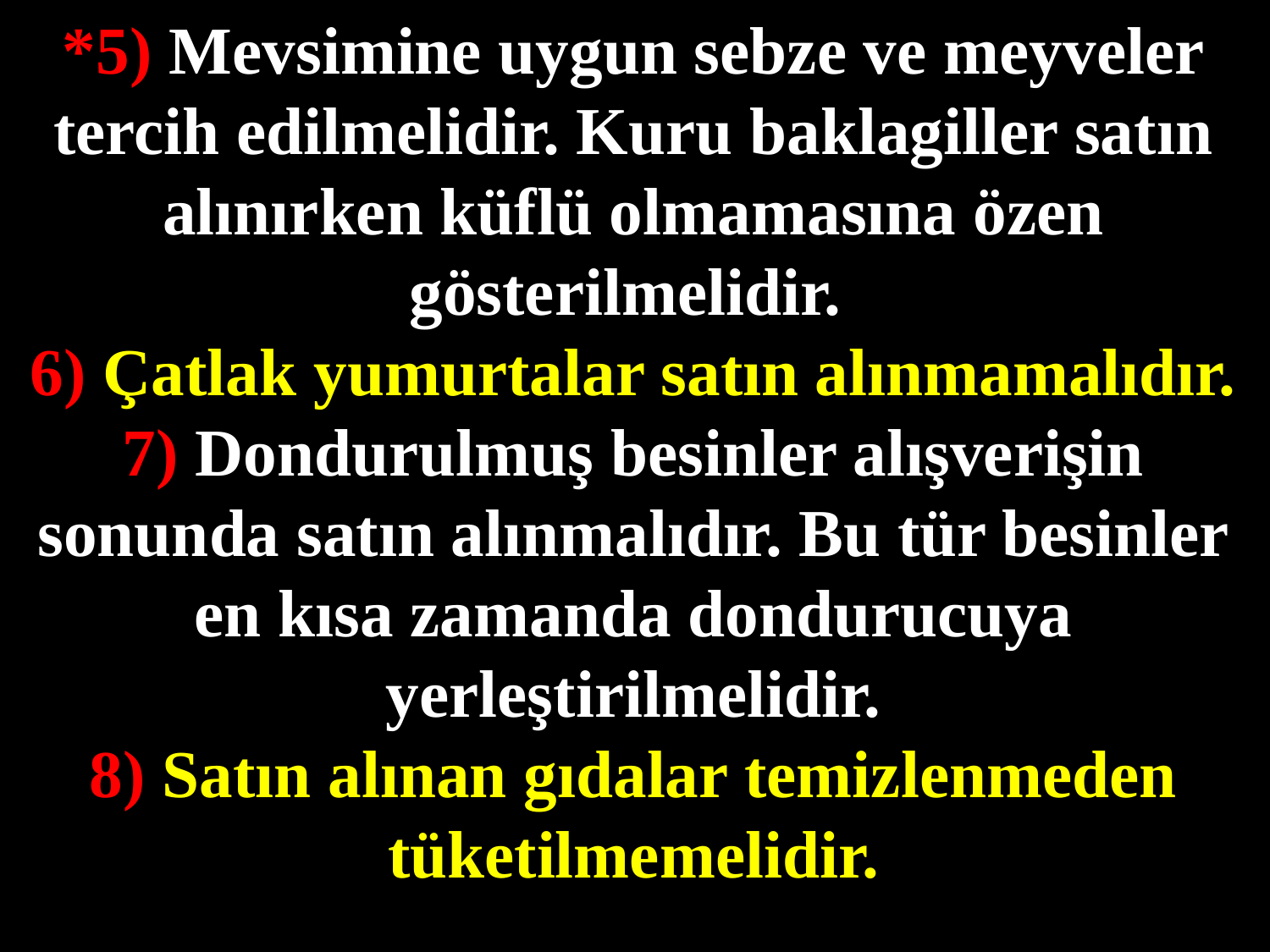

*5) Mevsimine uygun sebze ve meyveler tercih edilmelidir. Kuru baklagiller satın alınırken küflü olmamasına özen gösterilmelidir.
6) Çatlak yumurtalar satın alınmamalıdır.
7) Dondurulmuş besinler alışverişin sonunda satın alınmalıdır. Bu tür besinler en kısa zamanda dondurucuya yerleştirilmelidir.
8) Satın alınan gıdalar temizlenmeden tüketilmemelidir.
#